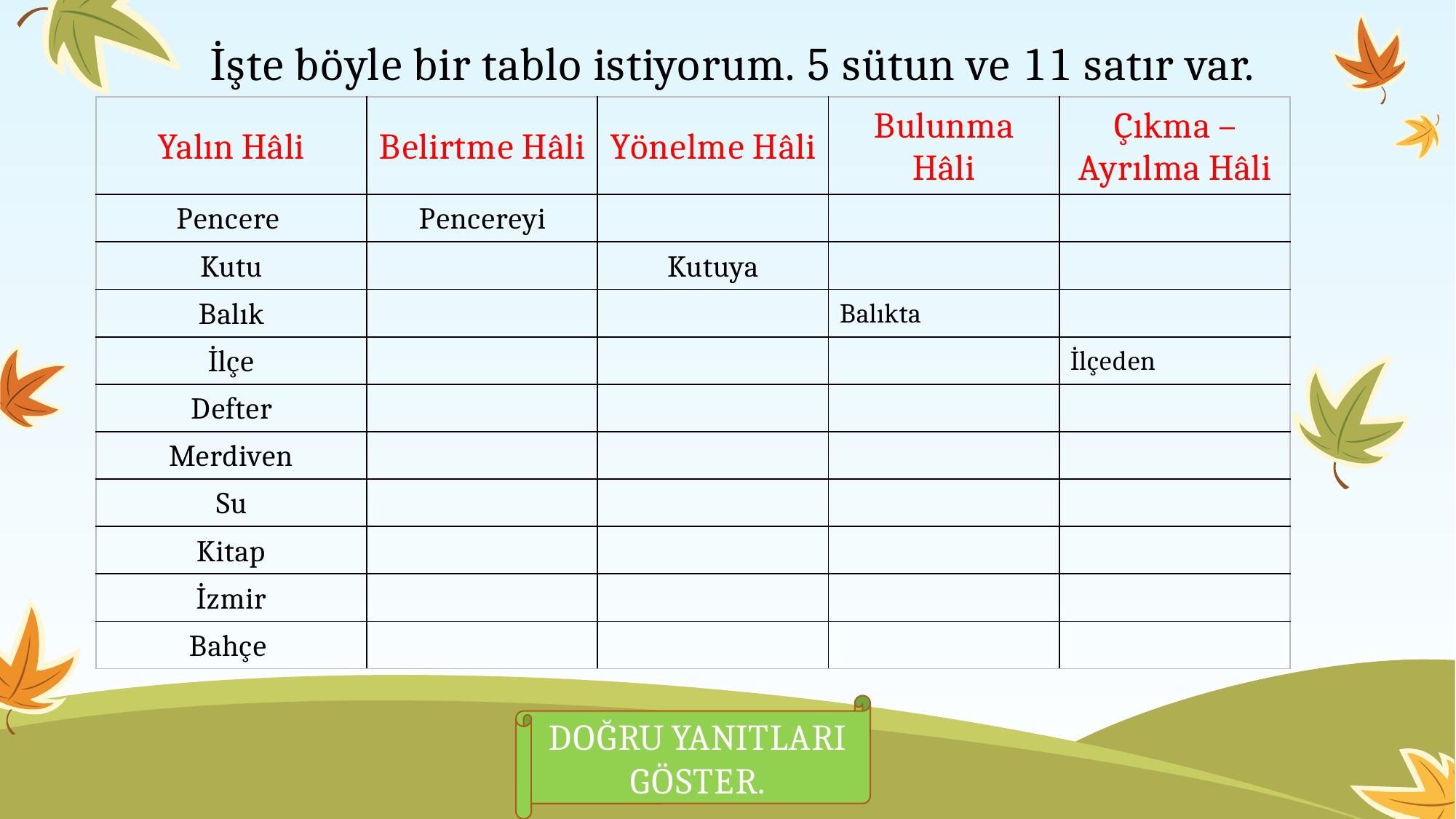

# İşte böyle bir tablo istiyorum. 5 sütun ve 11 satır var.
| Yalın Hâli | Belirtme Hâli | Yönelme Hâli | Bulunma Hâli | Çıkma – Ayrılma Hâli |
| --- | --- | --- | --- | --- |
| Pencere | Pencereyi |  |  |  |
| Kutu |  | Kutuya |  |  |
| Balık |  |  | Balıkta |  |
| İlçe |  |  |  | İlçeden |
| Defter |  |  |  |  |
| Merdiven |  |  |  |  |
| Su |  |  |  |  |
| Kitap |  |  |  |  |
| İzmir |  |  |  |  |
| Bahçe |  |  |  |  |
DOĞRU YANITLARI GÖSTER.